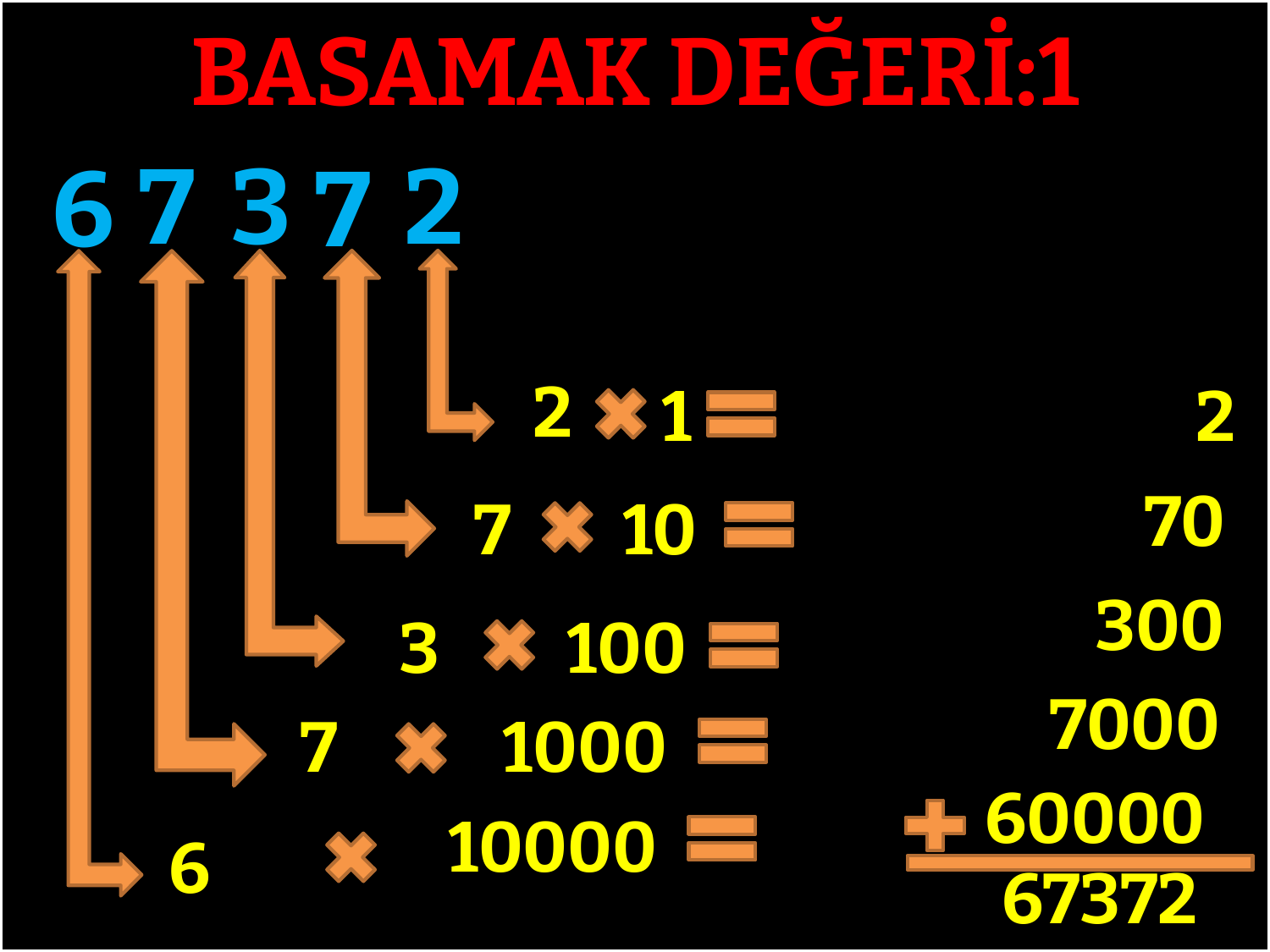

BASAMAK DEĞERİ:1
2
7
3
6
7
#

2
1
2

70
7
10

300
3
100

7000
7
1000

60000

10000

6

67372